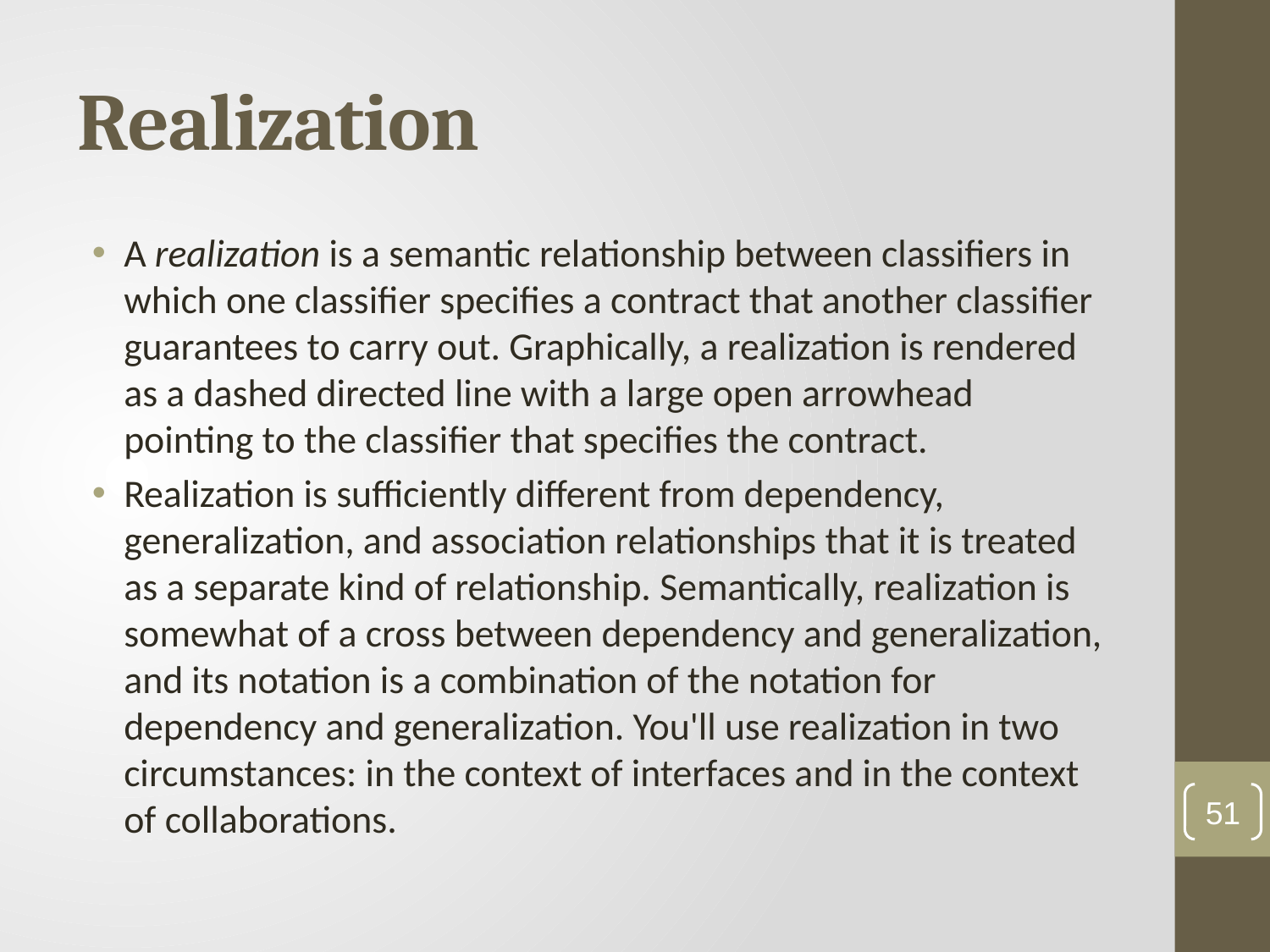

# Realization
A realization is a semantic relationship between classifiers in which one classifier specifies a contract that another classifier guarantees to carry out. Graphically, a realization is rendered as a dashed directed line with a large open arrowhead pointing to the classifier that specifies the contract.
Realization is sufficiently different from dependency, generalization, and association relationships that it is treated as a separate kind of relationship. Semantically, realization is somewhat of a cross between dependency and generalization, and its notation is a combination of the notation for dependency and generalization. You'll use realization in two circumstances: in the context of interfaces and in the context of collaborations.

51